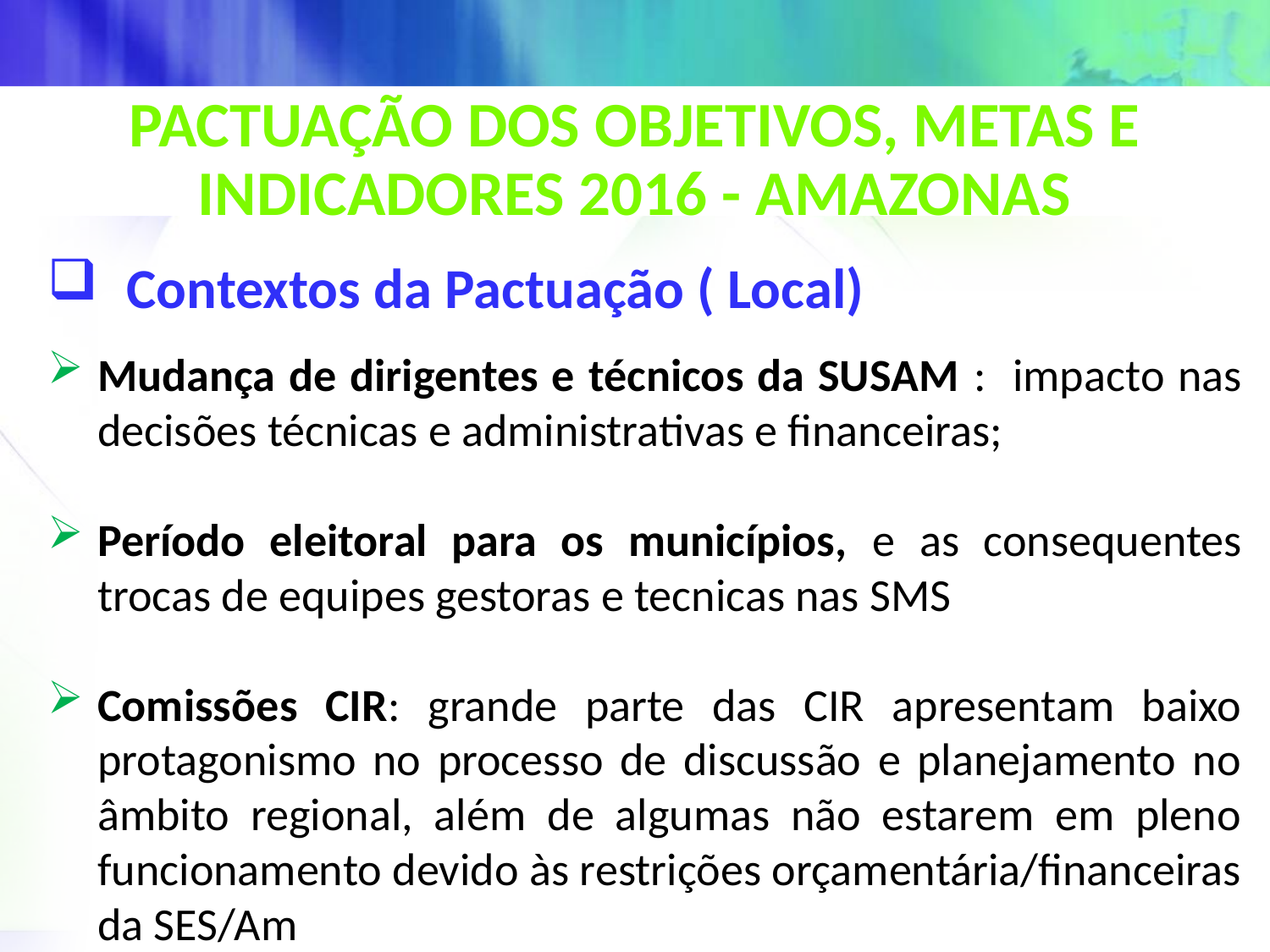

Pactuação dos Objetivos, Metas e Indicadores 2016 - amazonas
Contextos da Pactuação ( Local)

Mudança de dirigentes e técnicos da SUSAM :  impacto nas decisões técnicas e administrativas e financeiras;

Período eleitoral para os municípios, e as consequentes trocas de equipes gestoras e tecnicas nas SMS

Comissões CIR: grande parte das CIR apresentam baixo protagonismo no processo de discussão e planejamento no âmbito regional, além de algumas não estarem em pleno funcionamento devido às restrições orçamentária/financeiras da SES/Am